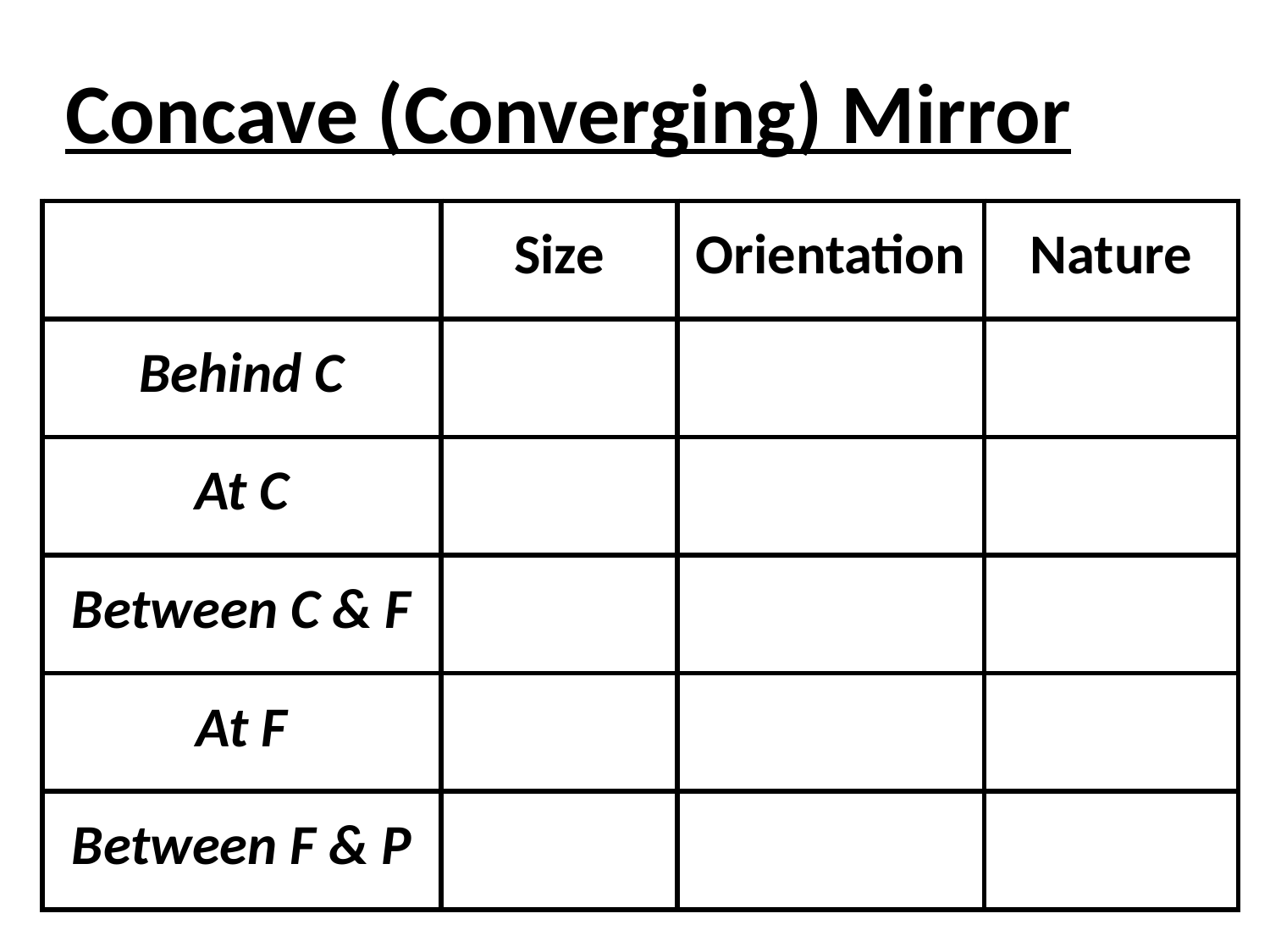

Concave (Converging) Mirror
|  | Size | Orientation | Nature |
| --- | --- | --- | --- |
| Behind C |  |  |  |
| At C |  |  |  |
| Between C & F |  |  |  |
| At F |  |  |  |
| Between F & P |  |  |  |